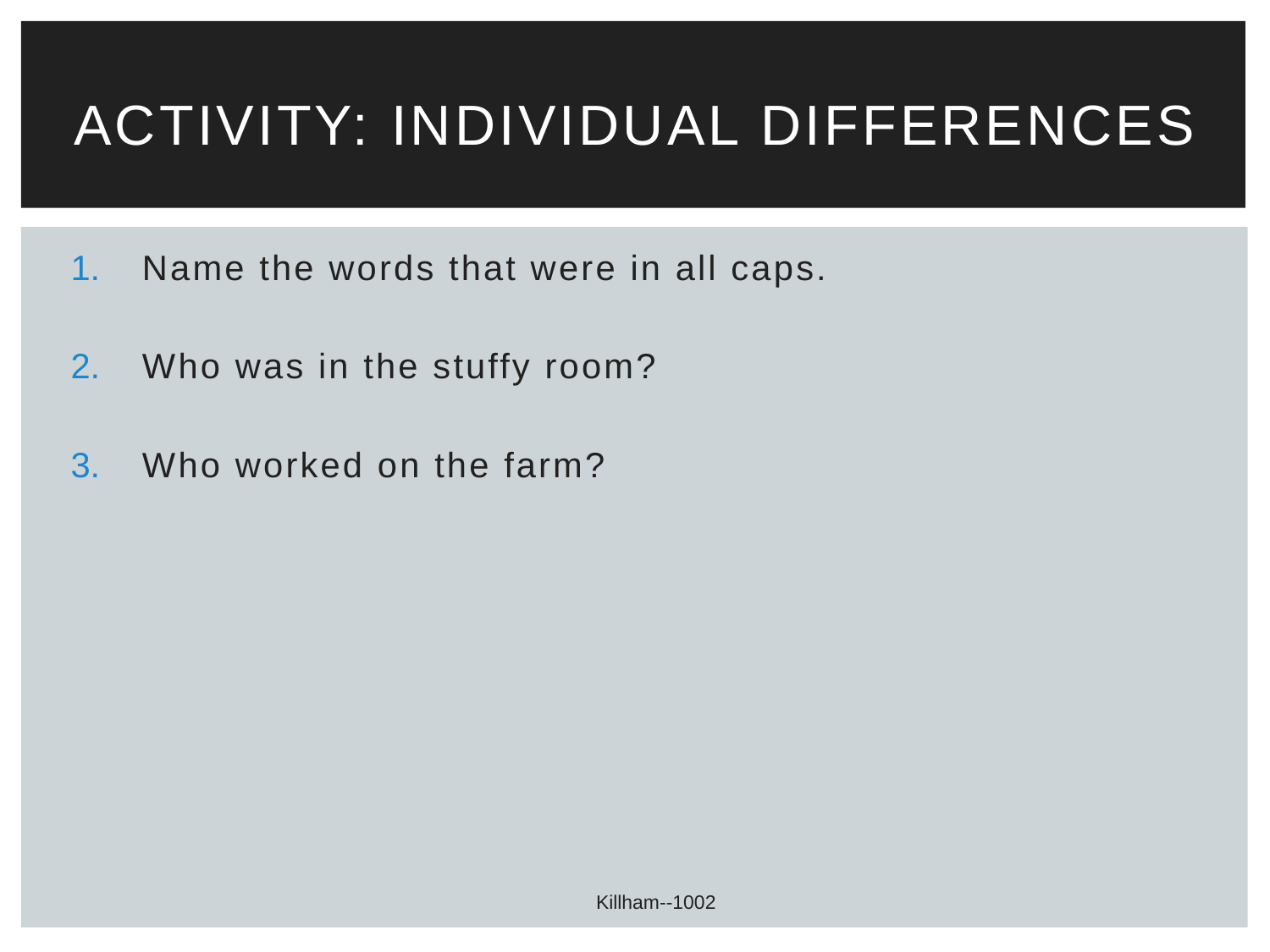

# Activity: Individual Differences
Name the words that were in all caps.

Who was in the stuffy room?

Who worked on the farm?
Killham--1002